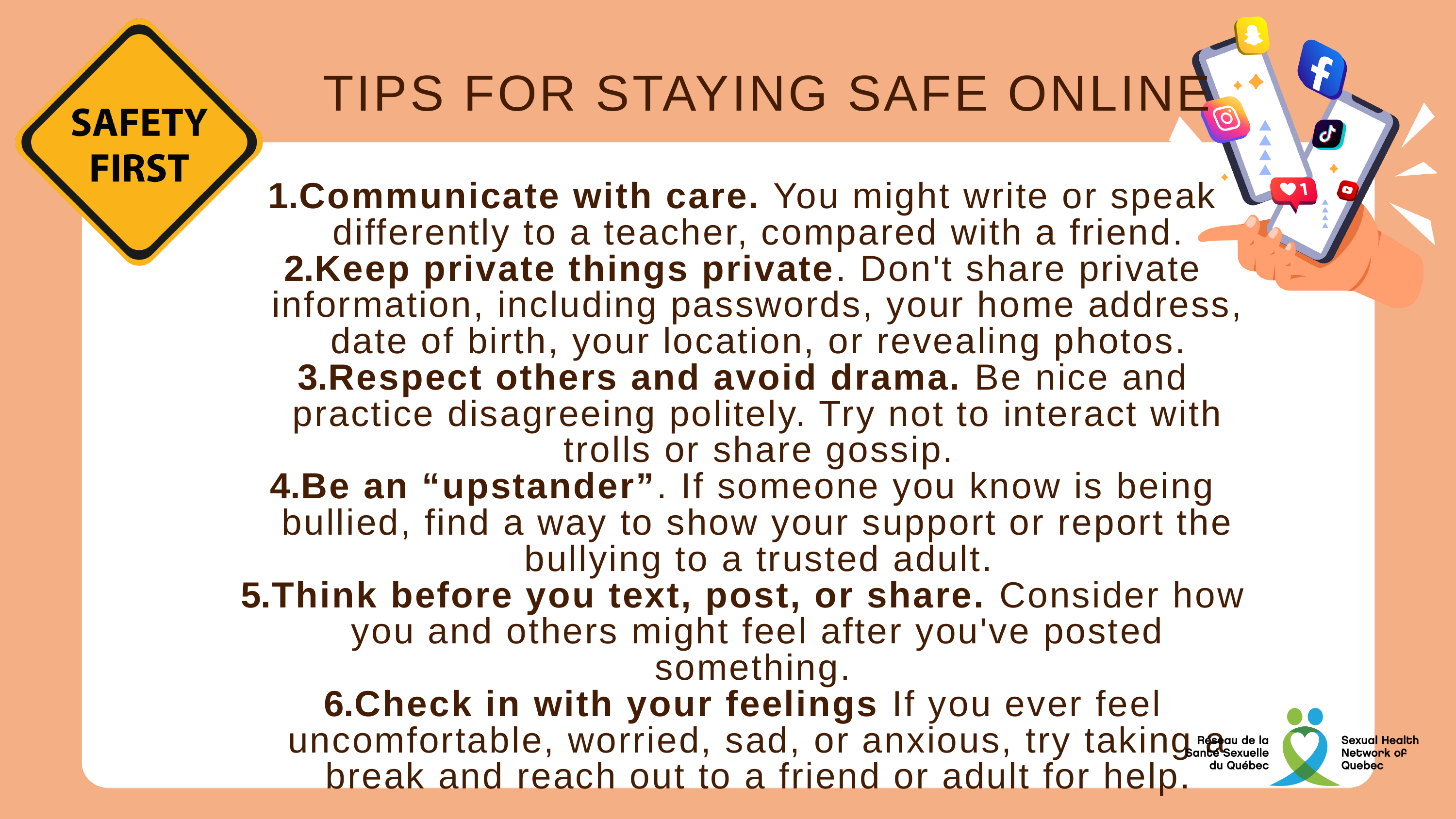

TIPS FOR STAYING SAFE ONLINE

Communicate with care. You might write or speak differently to a teacher, compared with a friend.
Keep private things private. Don't share private information, including passwords, your home address, date of birth, your location, or revealing photos.
Respect others and avoid drama. Be nice and practice disagreeing politely. Try not to interact with trolls or share gossip.
Be an “upstander”. If someone you know is being bullied, find a way to show your support or report the bullying to a trusted adult.
Think before you text, post, or share. Consider how you and others might feel after you've posted something.
Check in with your feelings If you ever feel uncomfortable, worried, sad, or anxious, try taking a break and reach out to a friend or adult for help.